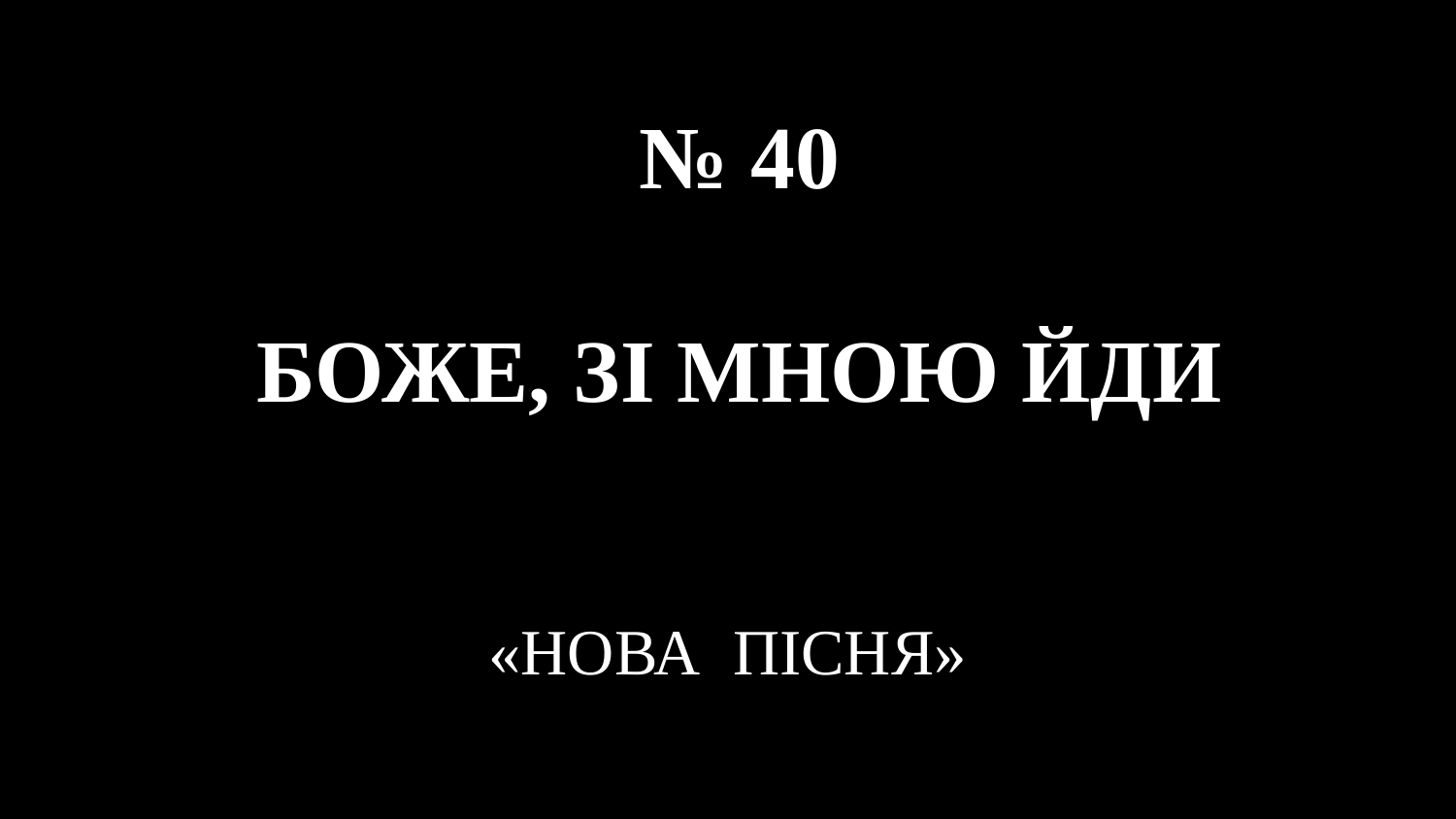

# № 40 БОЖЕ, ЗІ МНОЮ ЙДИ
«НОВА  ПІСНЯ»